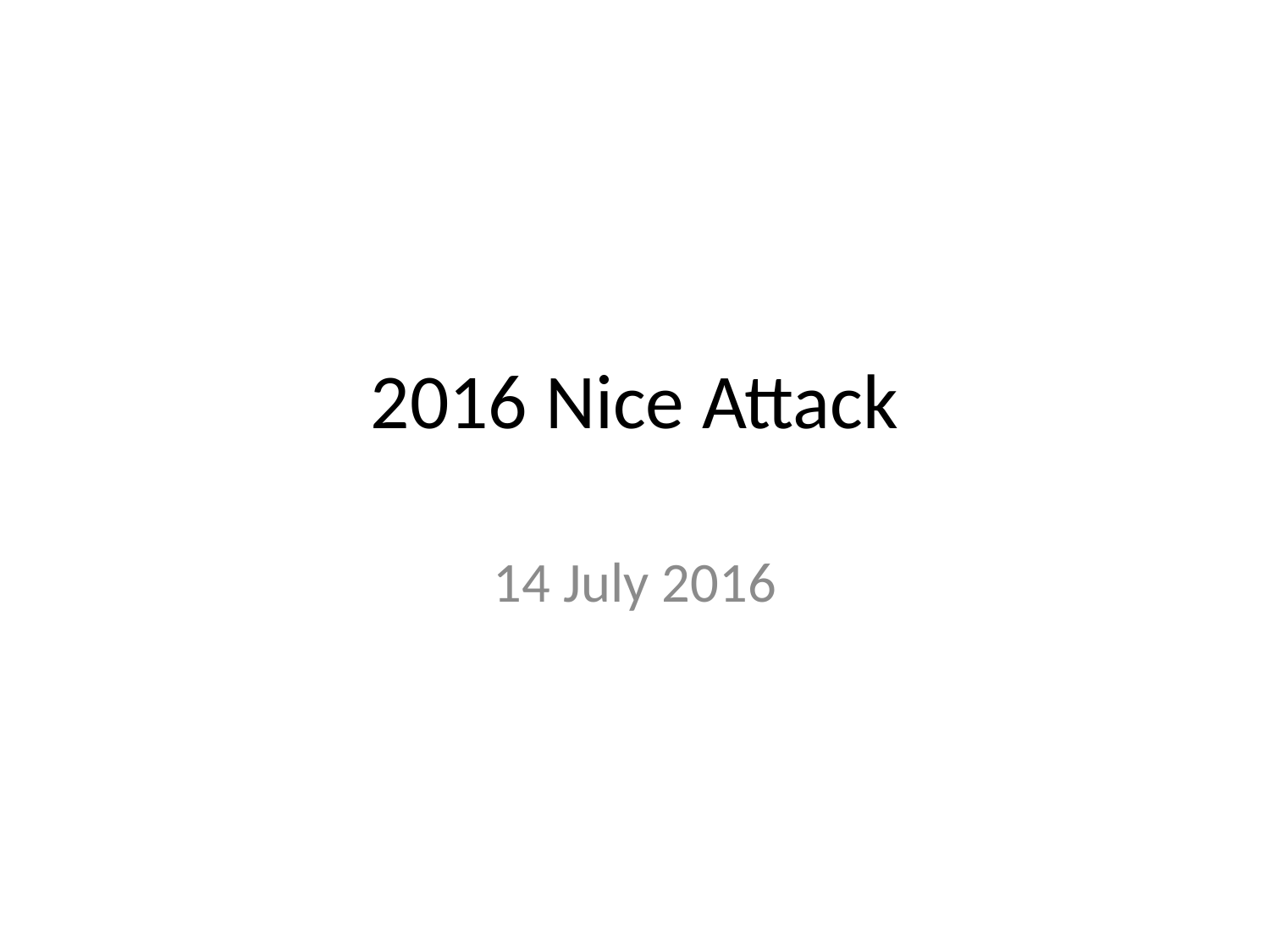

# 2016 Nice Attack
14 July 2016